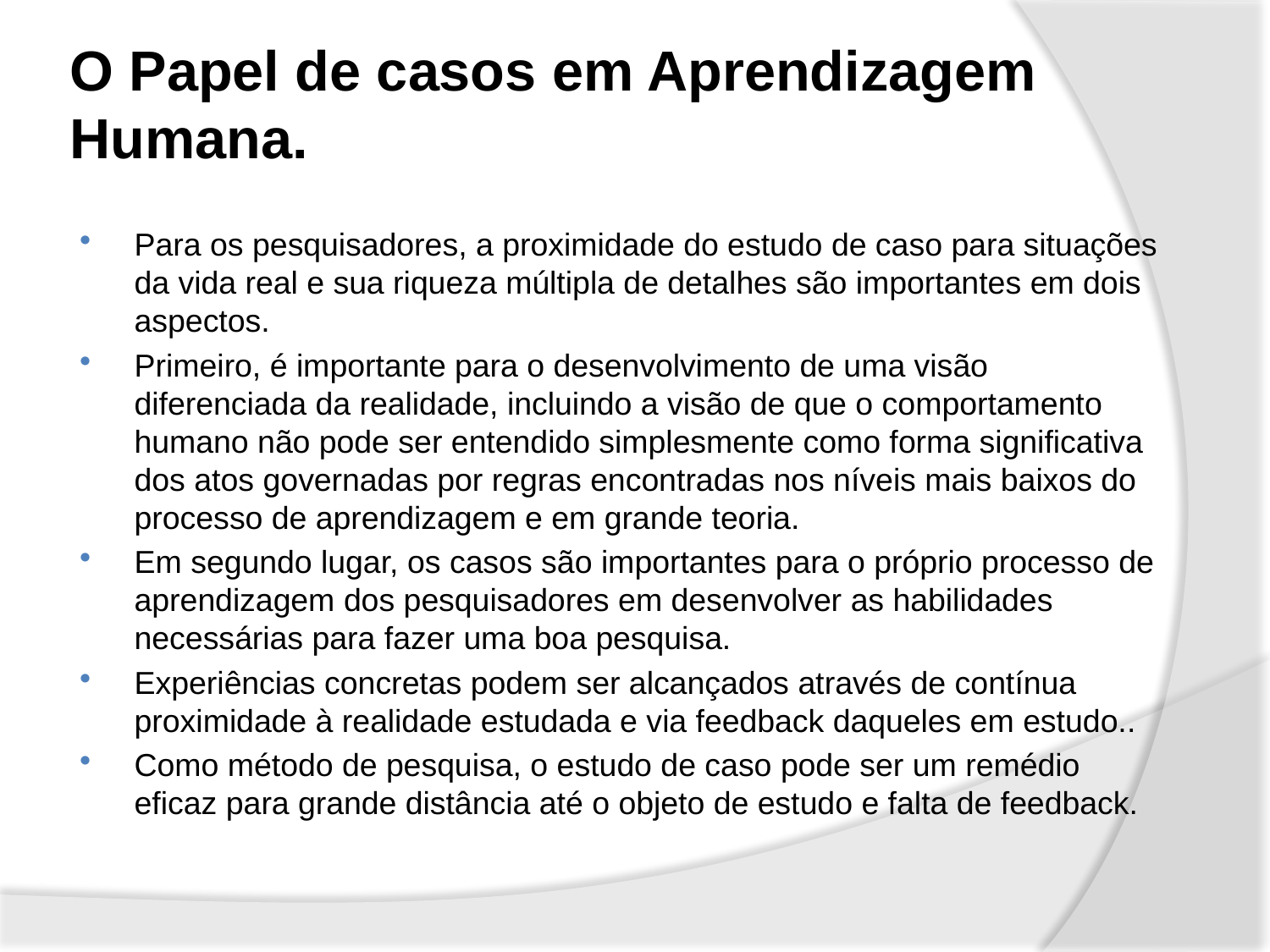

# O Papel de casos em Aprendizagem Humana.
Para os pesquisadores, a proximidade do estudo de caso para situações da vida real e sua riqueza múltipla de detalhes são importantes em dois aspectos.
Primeiro, é importante para o desenvolvimento de uma visão diferenciada da realidade, incluindo a visão de que o comportamento humano não pode ser entendido simplesmente como forma significativa dos atos governadas por regras encontradas nos níveis mais baixos do processo de aprendizagem e em grande teoria.
Em segundo lugar, os casos são importantes para o próprio processo de aprendizagem dos pesquisadores em desenvolver as habilidades necessárias para fazer uma boa pesquisa.
Experiências concretas podem ser alcançados através de contínua proximidade à realidade estudada e via feedback daqueles em estudo..
Como método de pesquisa, o estudo de caso pode ser um remédio eficaz para grande distância até o objeto de estudo e falta de feedback.